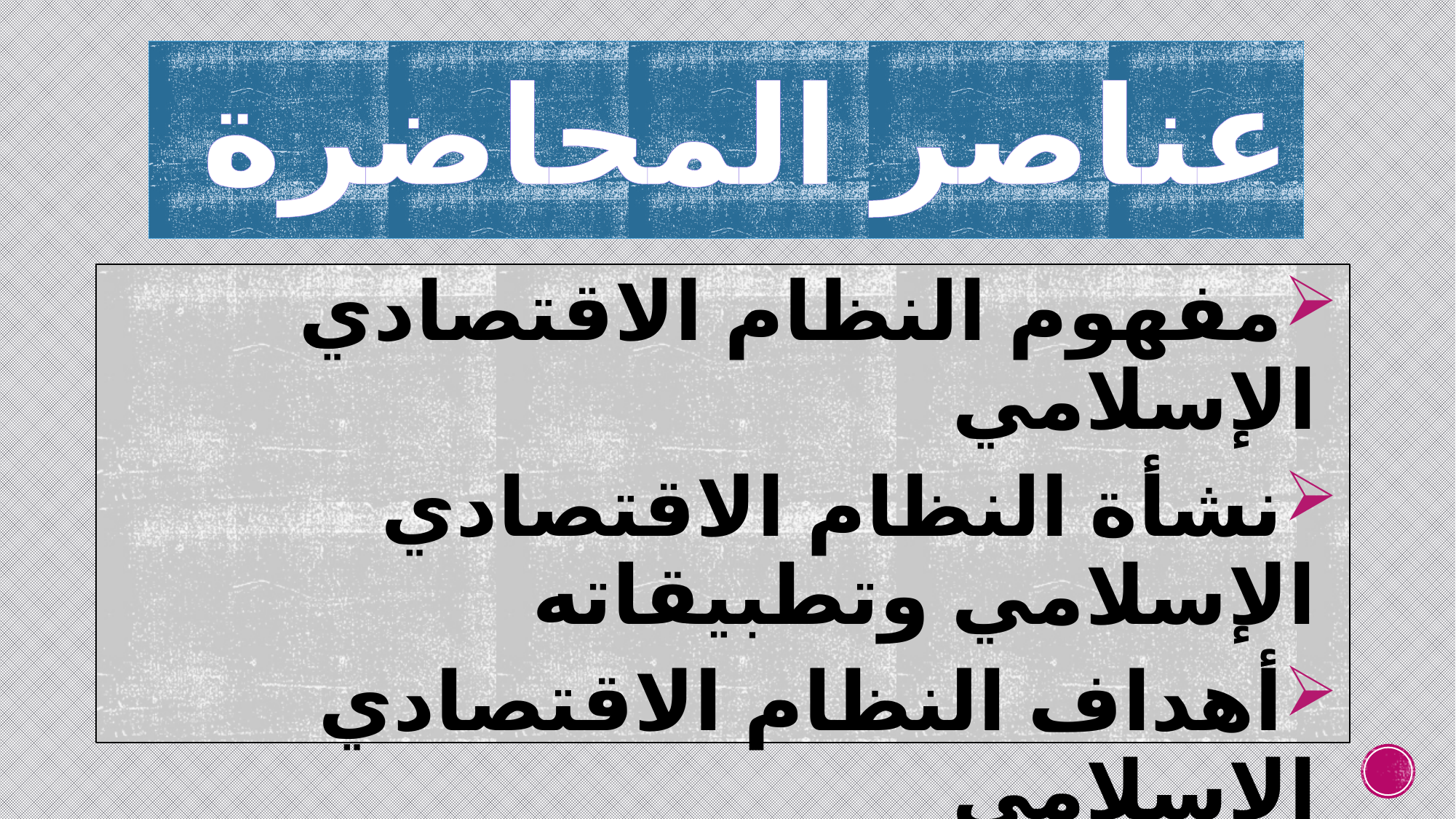

# عناصر المحاضرة
مفهوم النظام الاقتصادي الإسلامي
نشأة النظام الاقتصادي الإسلامي وتطبيقاته
أهداف النظام الاقتصادي الإسلامي
الأنظمة الاقتصادية الوضعية